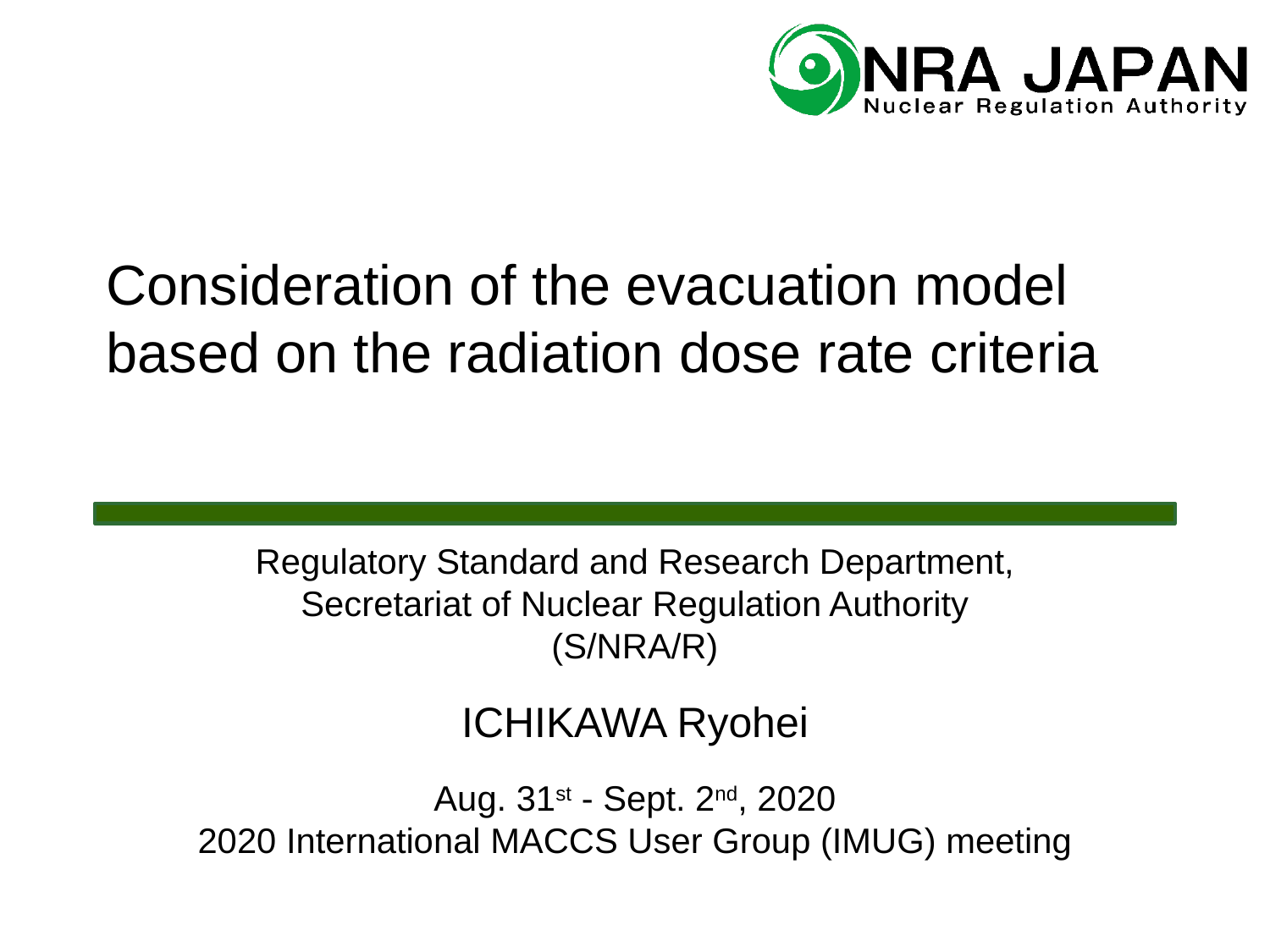

Consideration of the evacuation model based on the radiation dose rate criteria
Regulatory Standard and Research Department,
Secretariat of Nuclear Regulation Authority
(S/NRA/R)

ICHIKAWA Ryohei

Aug. 31st - Sept. 2nd, 2020
2020 International MACCS User Group (IMUG) meeting